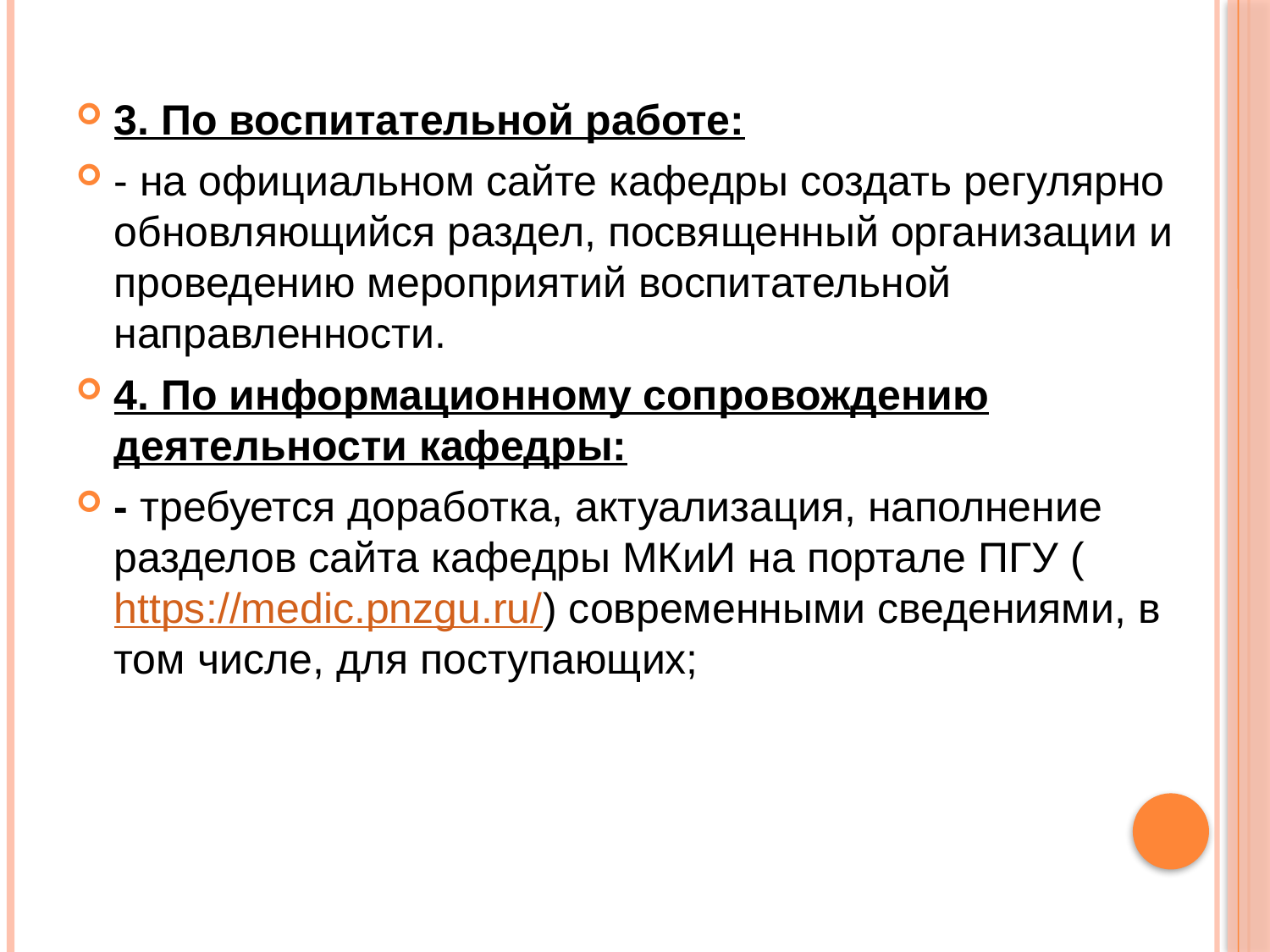

3. По воспитательной работе:
- на официальном сайте кафедры создать регулярно обновляющийся раздел, посвященный организации и проведению мероприятий воспитательной направленности.
4. По информационному сопровождению деятельности кафедры:
- требуется доработка, актуализация, наполнение разделов сайта кафедры МКиИ на портале ПГУ (https://medic.pnzgu.ru/) современными сведениями, в том числе, для поступающих;